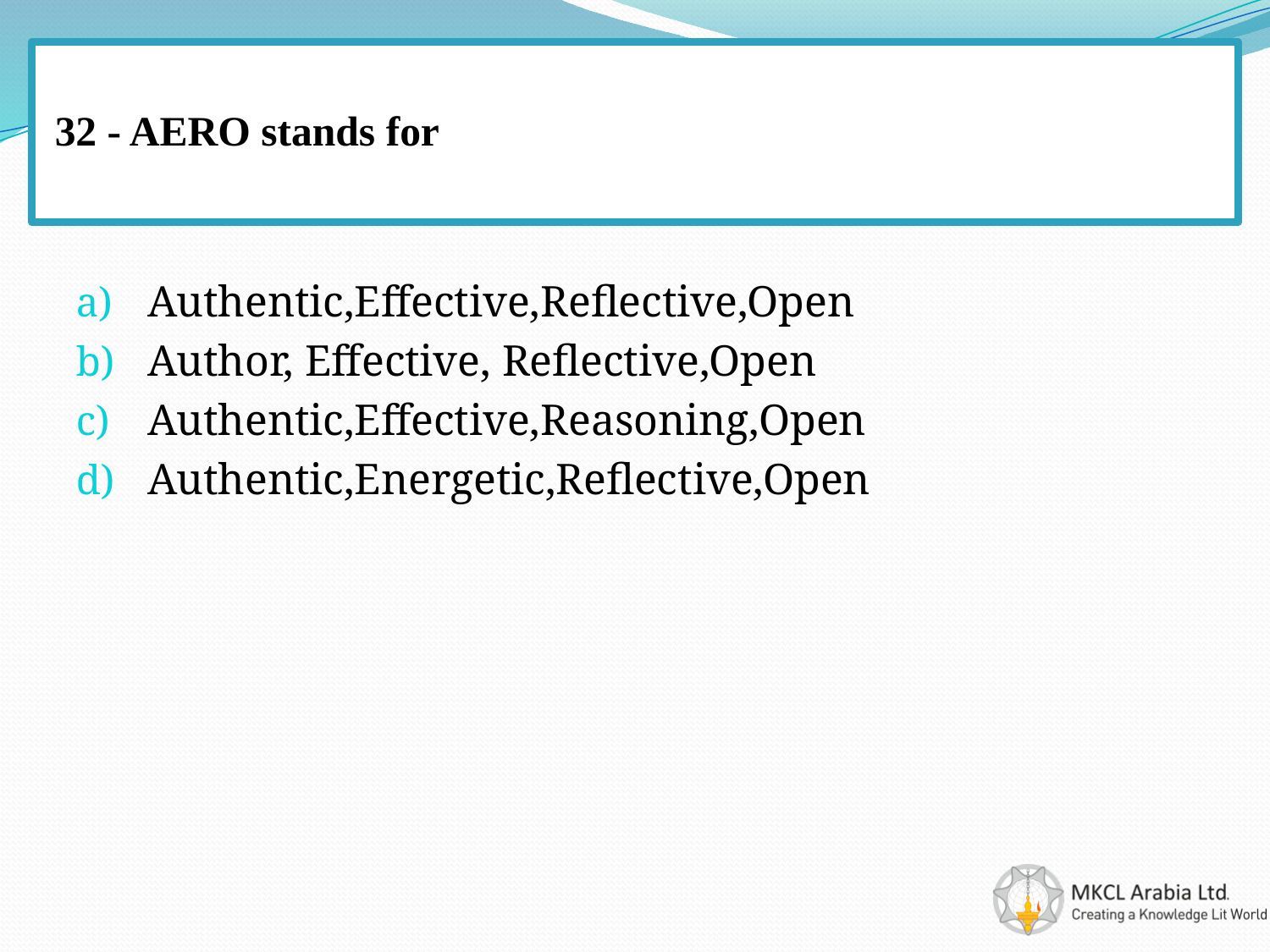

# 32 - AERO stands for
Authentic,Effective,Reflective,Open
Author, Effective, Reflective,Open
Authentic,Effective,Reasoning,Open
Authentic,Energetic,Reflective,Open